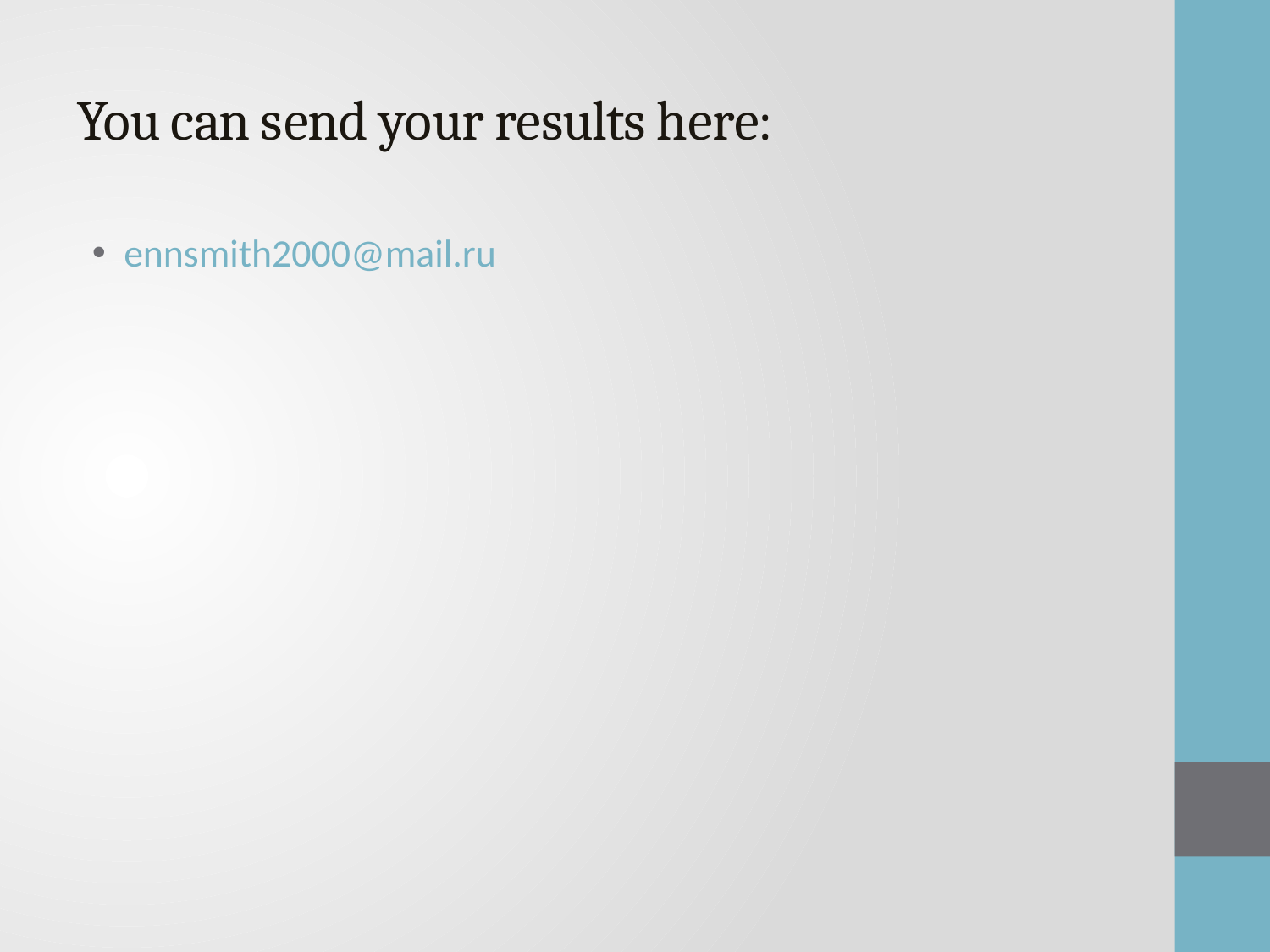

# You can send your results here:
ennsmith2000@mail.ru